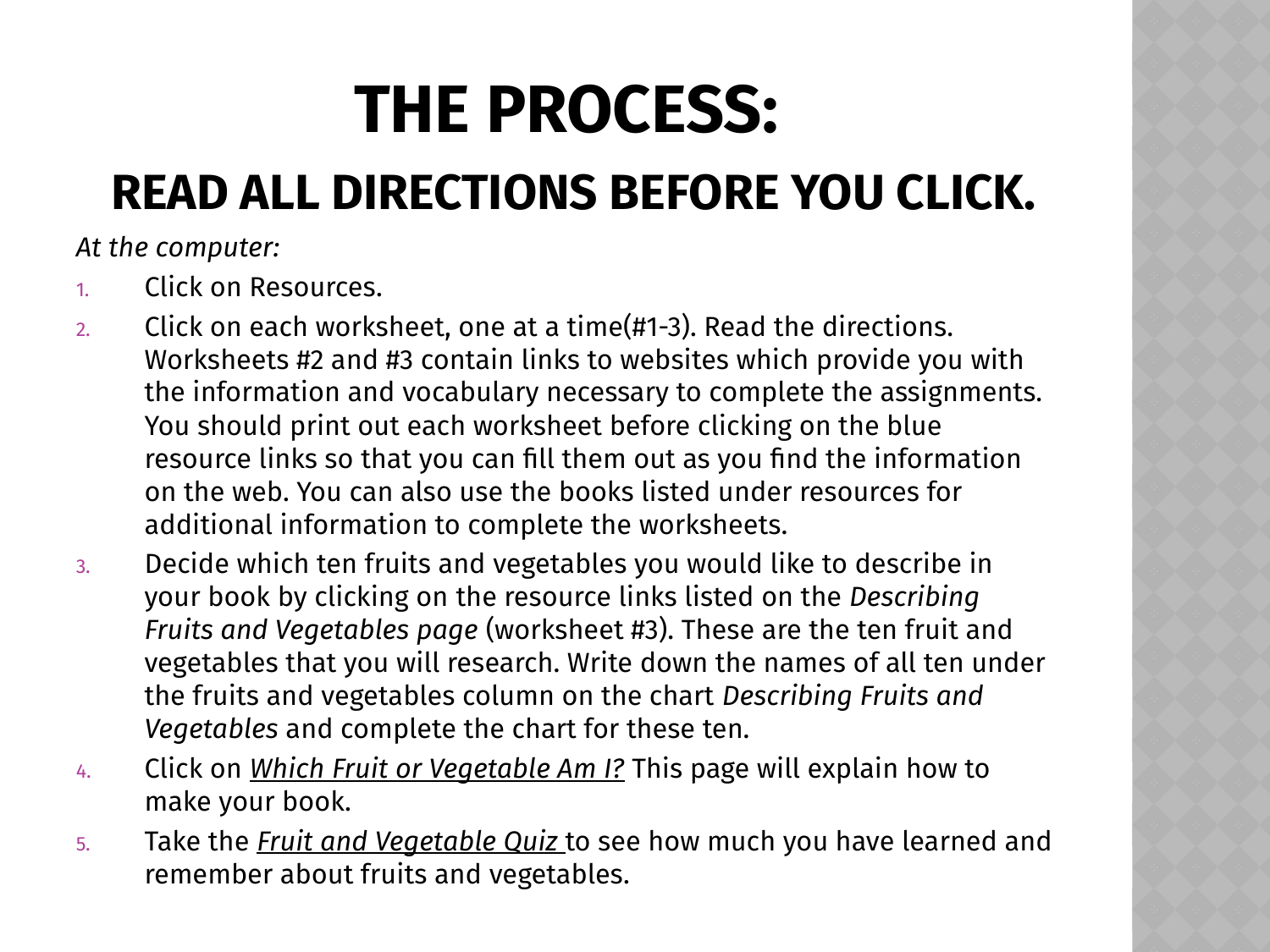

# The Process: Read all directions before you click.
At the computer:
Click on Resources.
Click on each worksheet, one at a time(#1-3). Read the directions. Worksheets #2 and #3 contain links to websites which provide you with the information and vocabulary necessary to complete the assignments. You should print out each worksheet before clicking on the blue resource links so that you can fill them out as you find the information on the web. You can also use the books listed under resources for additional information to complete the worksheets.
Decide which ten fruits and vegetables you would like to describe in your book by clicking on the resource links listed on the Describing Fruits and Vegetables page (worksheet #3). These are the ten fruit and vegetables that you will research. Write down the names of all ten under the fruits and vegetables column on the chart Describing Fruits and Vegetables and complete the chart for these ten.
Click on Which Fruit or Vegetable Am I? This page will explain how to make your book.
Take the Fruit and Vegetable Quiz to see how much you have learned and remember about fruits and vegetables.